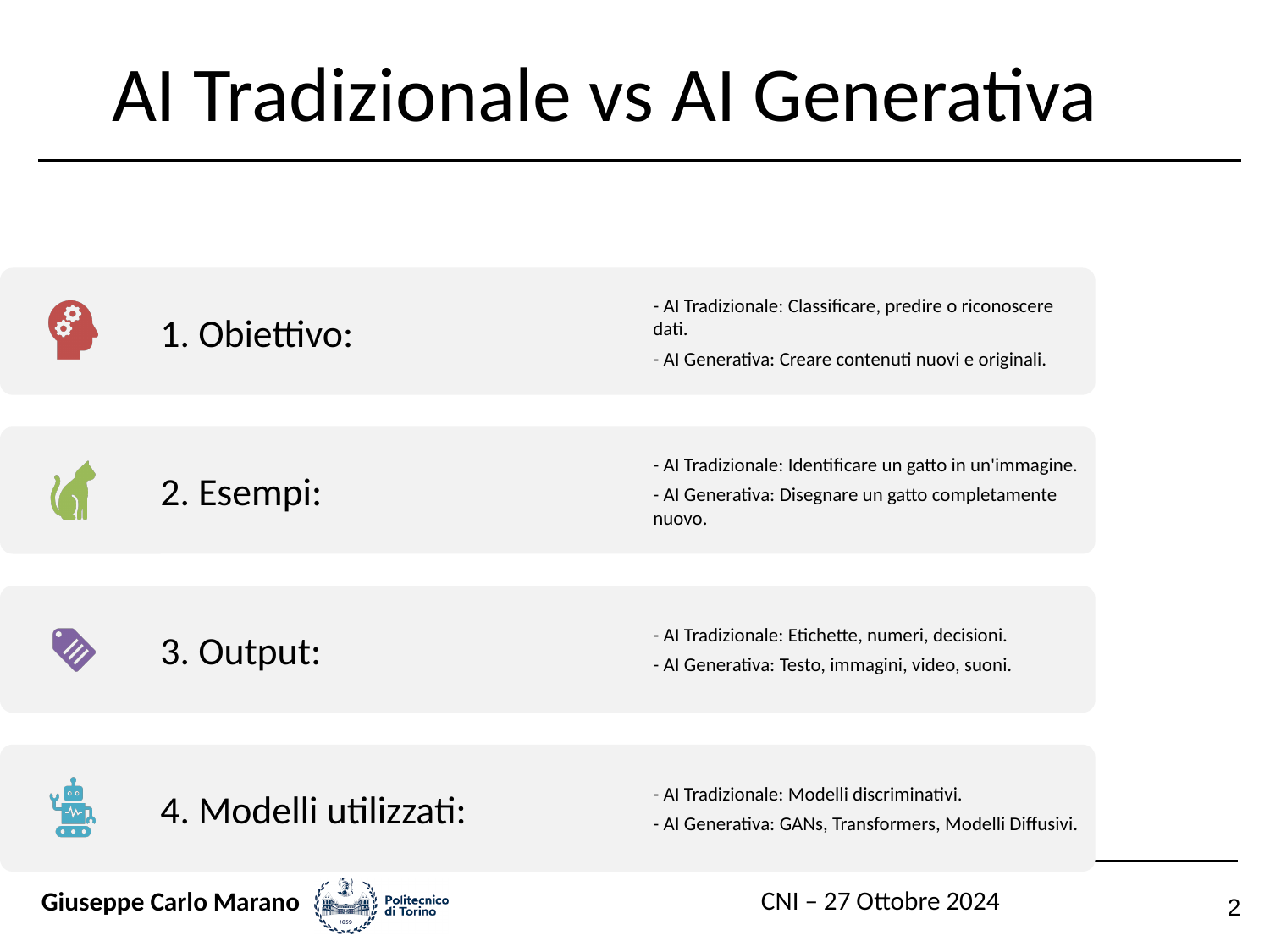

AI Tradizionale vs AI Generativa

1. Obiettivo:
- AI Tradizionale: Classificare, predire o riconoscere dati.
- AI Generativa: Creare contenuti nuovi e originali.
2. Esempi:
- AI Tradizionale: Identificare un gatto in un'immagine.
- AI Generativa: Disegnare un gatto completamente nuovo.
3. Output:
- AI Tradizionale: Etichette, numeri, decisioni.
- AI Generativa: Testo, immagini, video, suoni.
4. Modelli utilizzati:
- AI Tradizionale: Modelli discriminativi.
- AI Generativa: GANs, Transformers, Modelli Diffusivi.